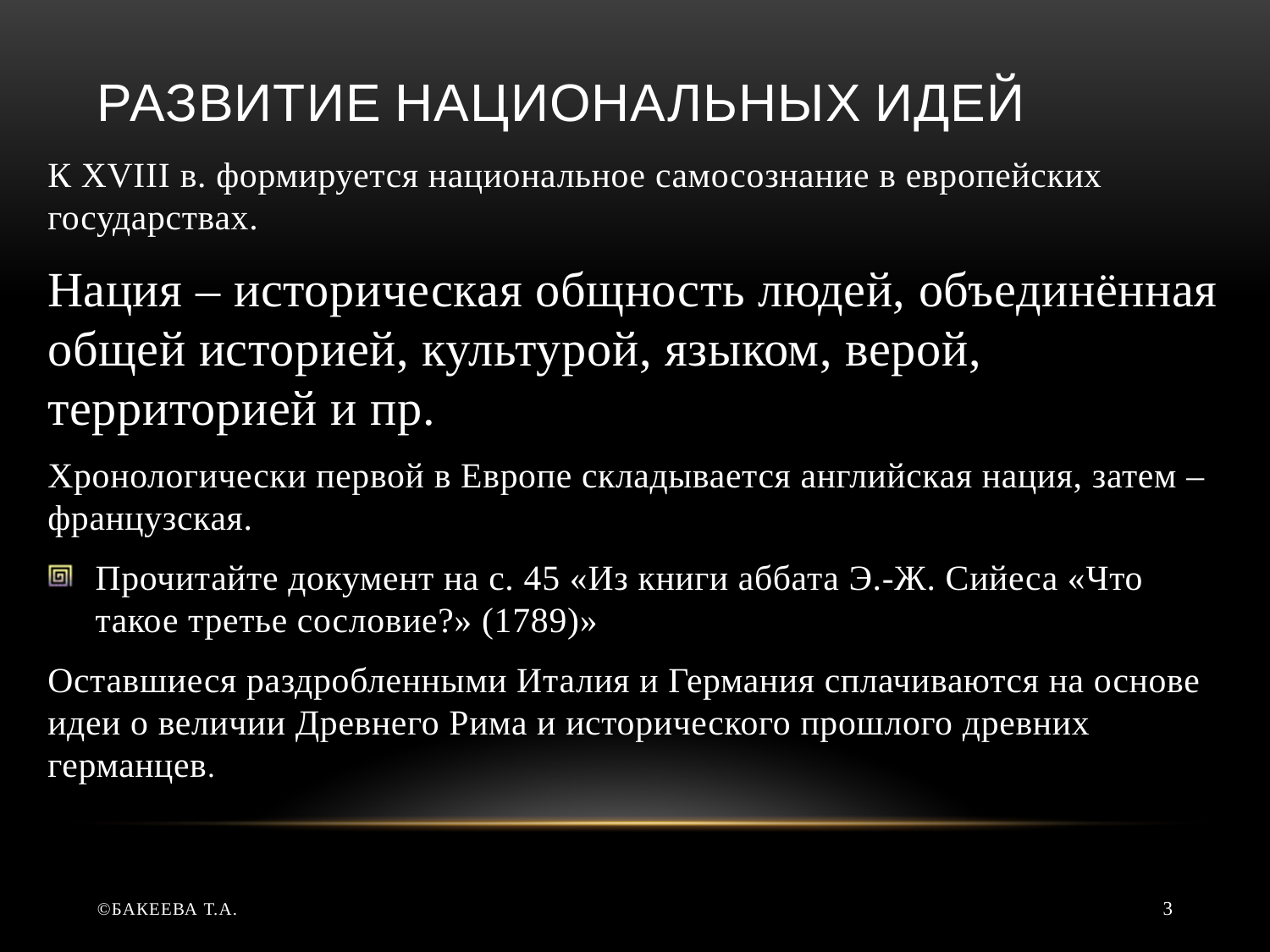

# Развитие национальных идей
К XVIII в. формируется национальное самосознание в европейских государствах.
Нация – историческая общность людей, объединённая общей историей, культурой, языком, верой, территорией и пр.
Хронологически первой в Европе складывается английская нация, затем – французская.
Прочитайте документ на с. 45 «Из книги аббата Э.-Ж. Сийеса «Что такое третье сословие?» (1789)»
Оставшиеся раздробленными Италия и Германия сплачиваются на основе идеи о величии Древнего Рима и исторического прошлого древних германцев.
©Бакеева Т.А.
3